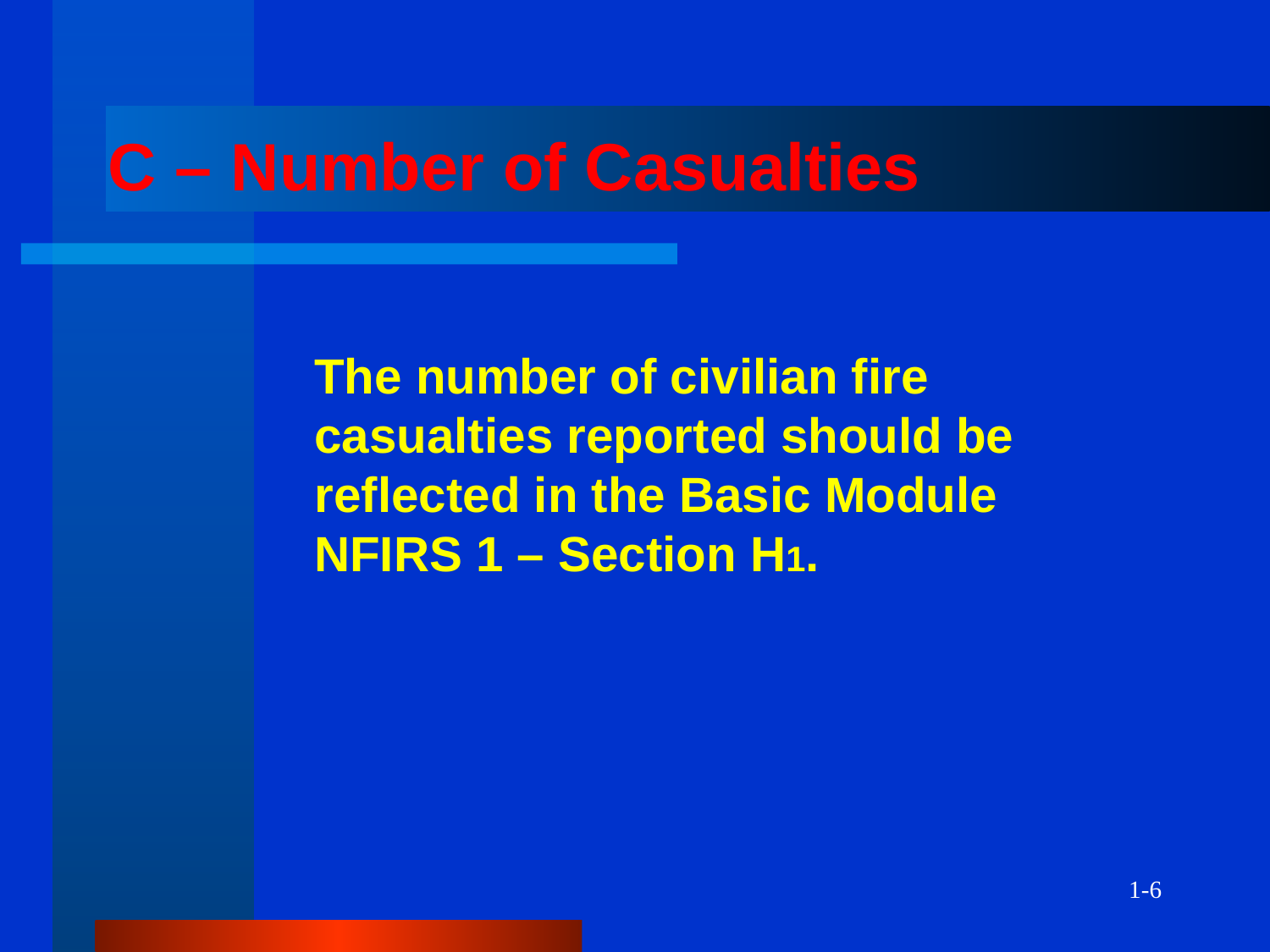

# C – Number of Casualties
	The number of civilian fire casualties reported should be reflected in the Basic Module NFIRS 1 – Section H1.

1-6